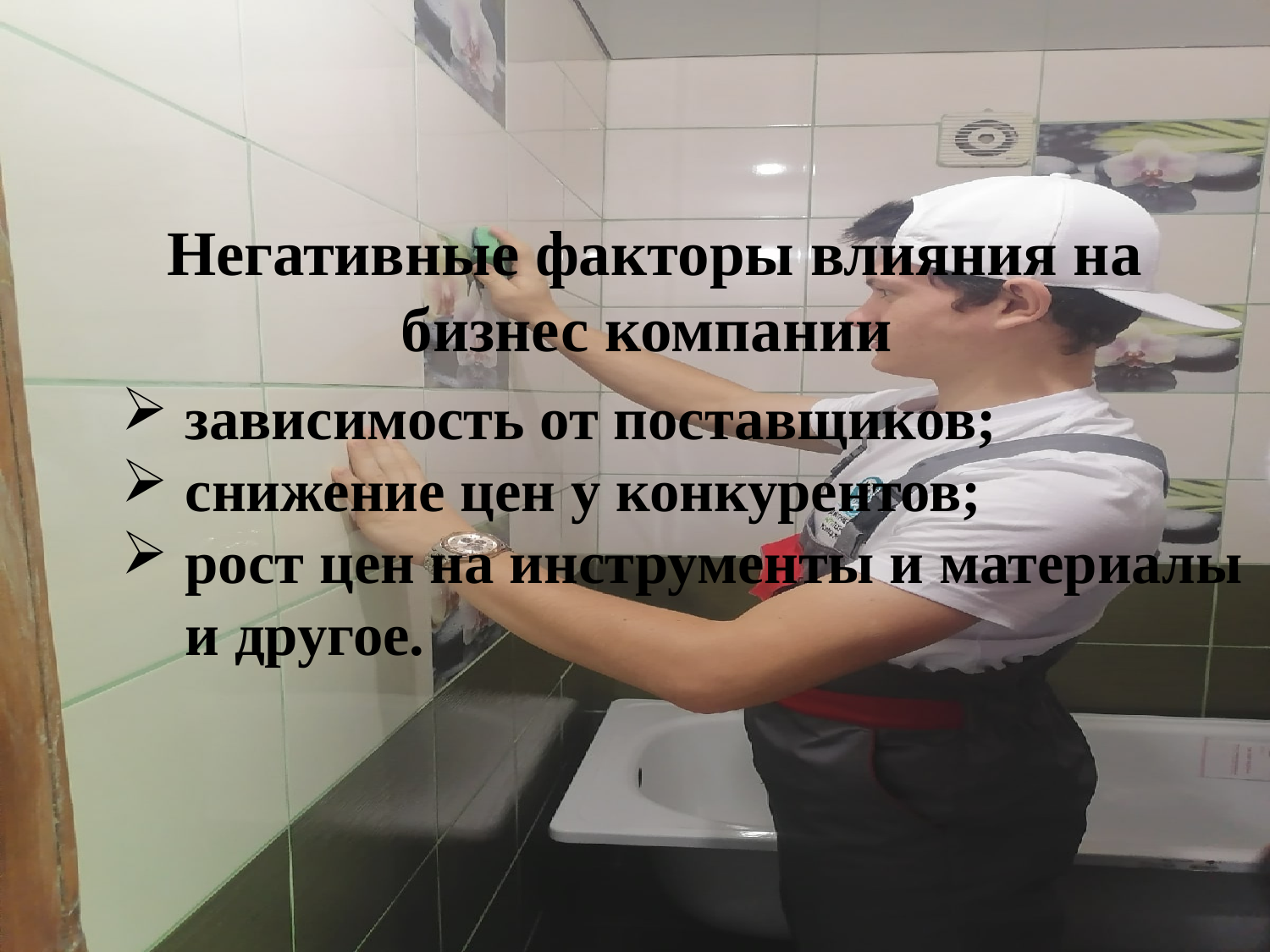

Негативные факторы влияния на бизнес компании
зависимость от поставщиков;
снижение цен у конкурентов;
рост цен на инструменты и материалы и другое.